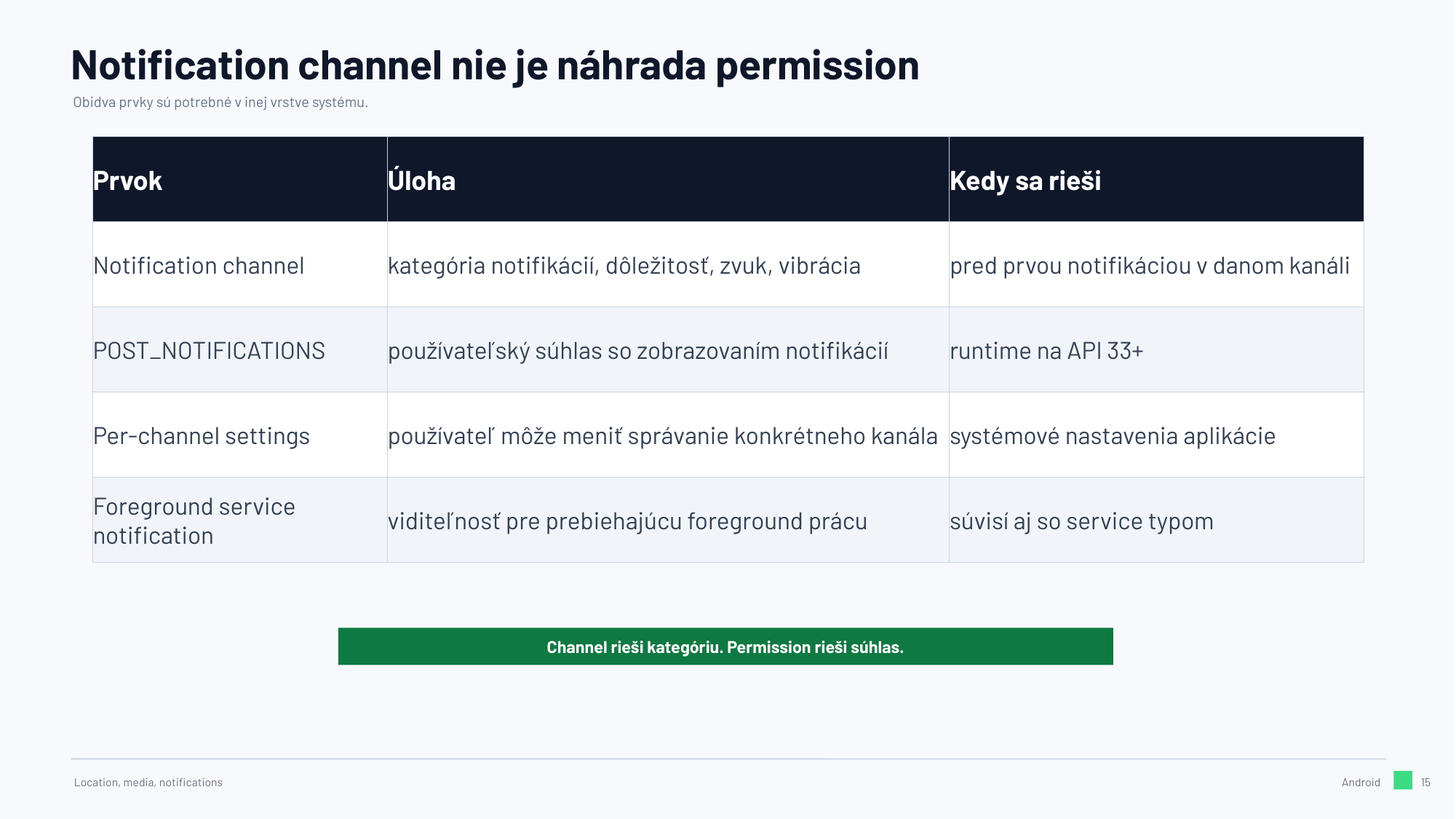

Notification channel nie je náhrada permission
Obidva prvky sú potrebné v inej vrstve systému.
Prvok
Úloha
Kedy sa rieši
Notification channel
kategória notifikácií, dôležitosť, zvuk, vibrácia
pred prvou notifikáciou v danom kanáli
POST_NOTIFICATIONS
používateľský súhlas so zobrazovaním notifikácií
runtime na API 33+
Per-channel settings
používateľ môže meniť správanie konkrétneho kanála
systémové nastavenia aplikácie
Foreground service notification
viditeľnosť pre prebiehajúcu foreground prácu
súvisí aj so service typom
Channel rieši kategóriu. Permission rieši súhlas.
15